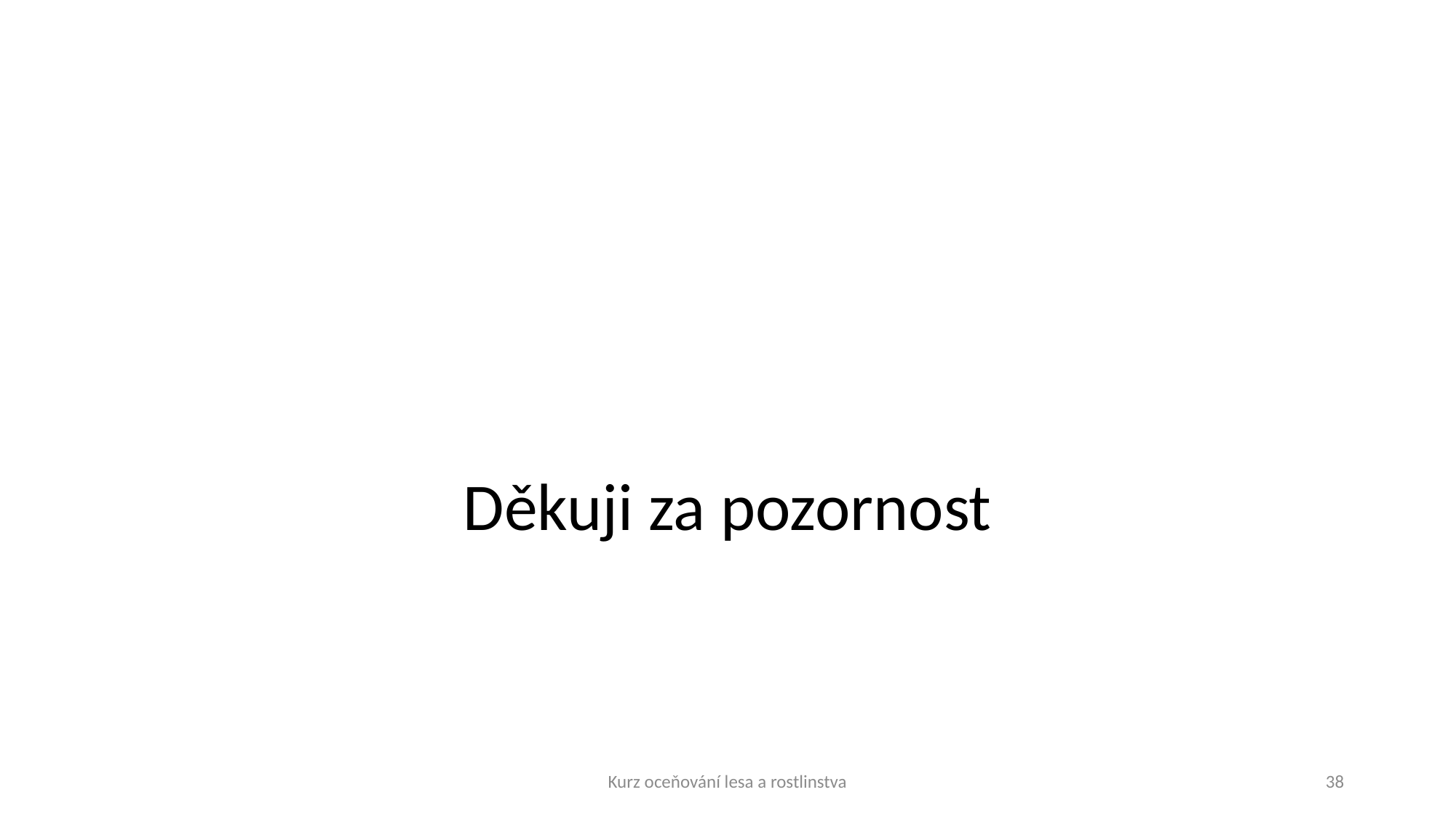

Děkuji za pozornost
Kurz oceňování lesa a rostlinstva
38